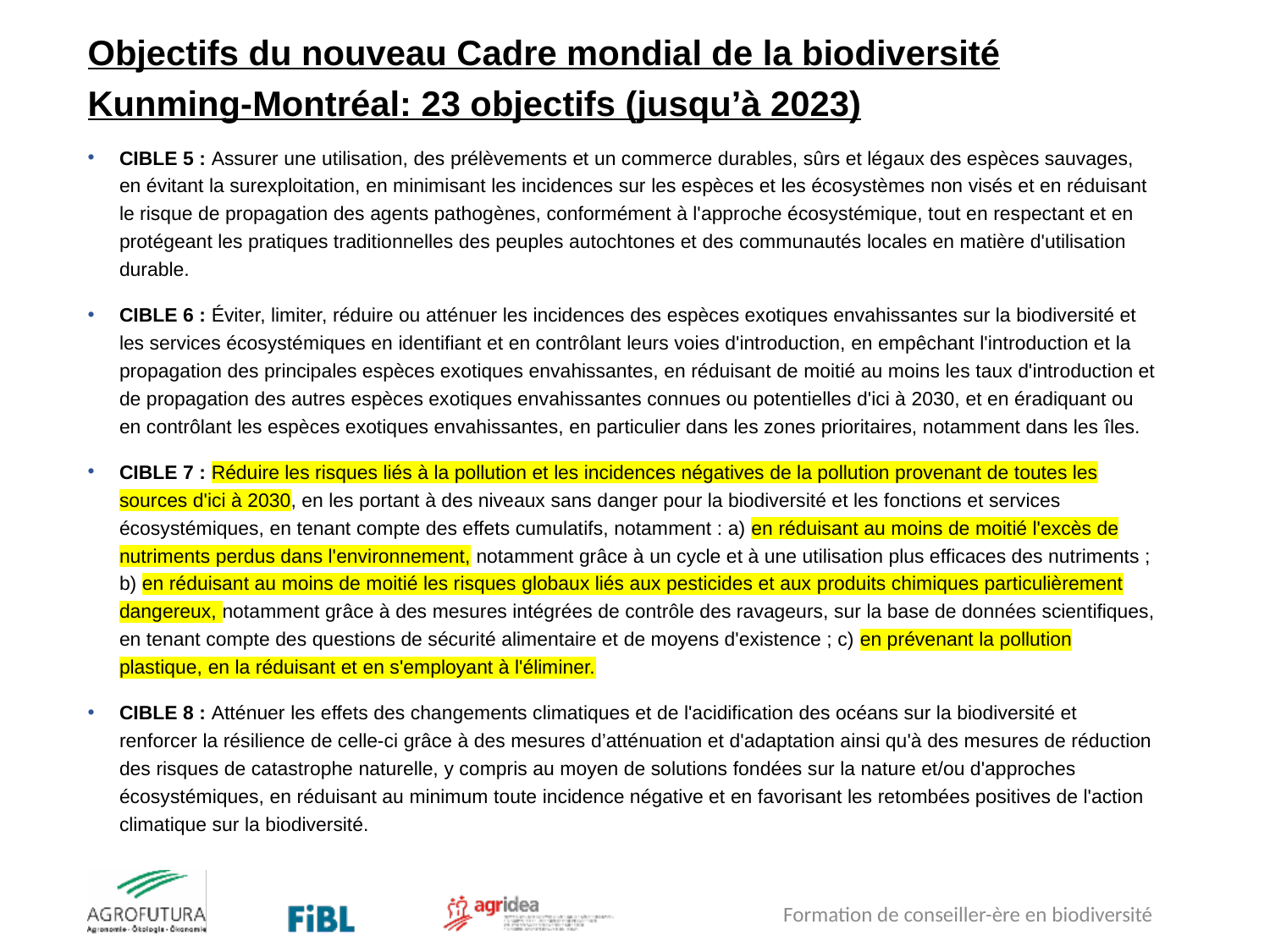

Objectifs du nouveau Cadre mondial de la biodiversité Kunming-Montréal: 23 objectifs (jusqu’à 2023)
CIBLE 5 : Assurer une utilisation, des prélèvements et un commerce durables, sûrs et légaux des espèces sauvages, en évitant la surexploitation, en minimisant les incidences sur les espèces et les écosystèmes non visés et en réduisant le risque de propagation des agents pathogènes, conformément à l'approche écosystémique, tout en respectant et en protégeant les pratiques traditionnelles des peuples autochtones et des communautés locales en matière d'utilisation durable.
CIBLE 6 : Éviter, limiter, réduire ou atténuer les incidences des espèces exotiques envahissantes sur la biodiversité et les services écosystémiques en identifiant et en contrôlant leurs voies d'introduction, en empêchant l'introduction et la propagation des principales espèces exotiques envahissantes, en réduisant de moitié au moins les taux d'introduction et de propagation des autres espèces exotiques envahissantes connues ou potentielles d'ici à 2030, et en éradiquant ou en contrôlant les espèces exotiques envahissantes, en particulier dans les zones prioritaires, notamment dans les îles.
CIBLE 7 : Réduire les risques liés à la pollution et les incidences négatives de la pollution provenant de toutes les sources d'ici à 2030, en les portant à des niveaux sans danger pour la biodiversité et les fonctions et services écosystémiques, en tenant compte des effets cumulatifs, notamment : a) en réduisant au moins de moitié l'excès de nutriments perdus dans l'environnement, notamment grâce à un cycle et à une utilisation plus efficaces des nutriments ; b) en réduisant au moins de moitié les risques globaux liés aux pesticides et aux produits chimiques particulièrement dangereux, notamment grâce à des mesures intégrées de contrôle des ravageurs, sur la base de données scientifiques, en tenant compte des questions de sécurité alimentaire et de moyens d'existence ; c) en prévenant la pollution plastique, en la réduisant et en s'employant à l'éliminer.
CIBLE 8 : Atténuer les effets des changements climatiques et de l'acidification des océans sur la biodiversité et renforcer la résilience de celle-ci grâce à des mesures d’atténuation et d'adaptation ainsi qu'à des mesures de réduction des risques de catastrophe naturelle, y compris au moyen de solutions fondées sur la nature et/ou d'approches écosystémiques, en réduisant au minimum toute incidence négative et en favorisant les retombées positives de l'action climatique sur la biodiversité.
Formation de conseiller-ère en biodiversité